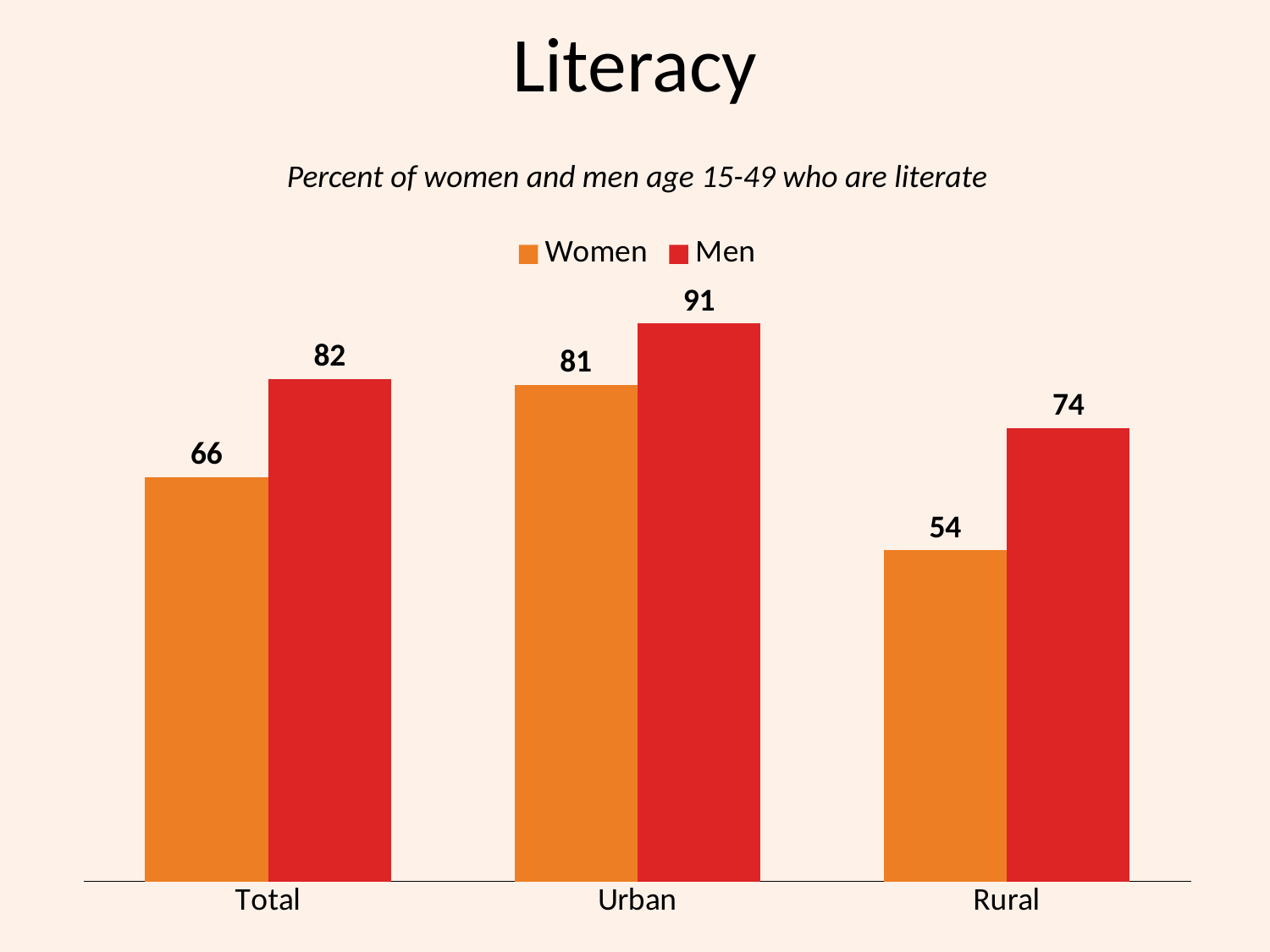

# Literacy
Percent of women and men age 15-49 who are literate

### Chart

| Category | Women | Men |
|---|---|---|
| Total | 66.0 | 82.0 |
| Urban | 81.0 | 91.0 |
| Rural | 54.0 | 74.0 |